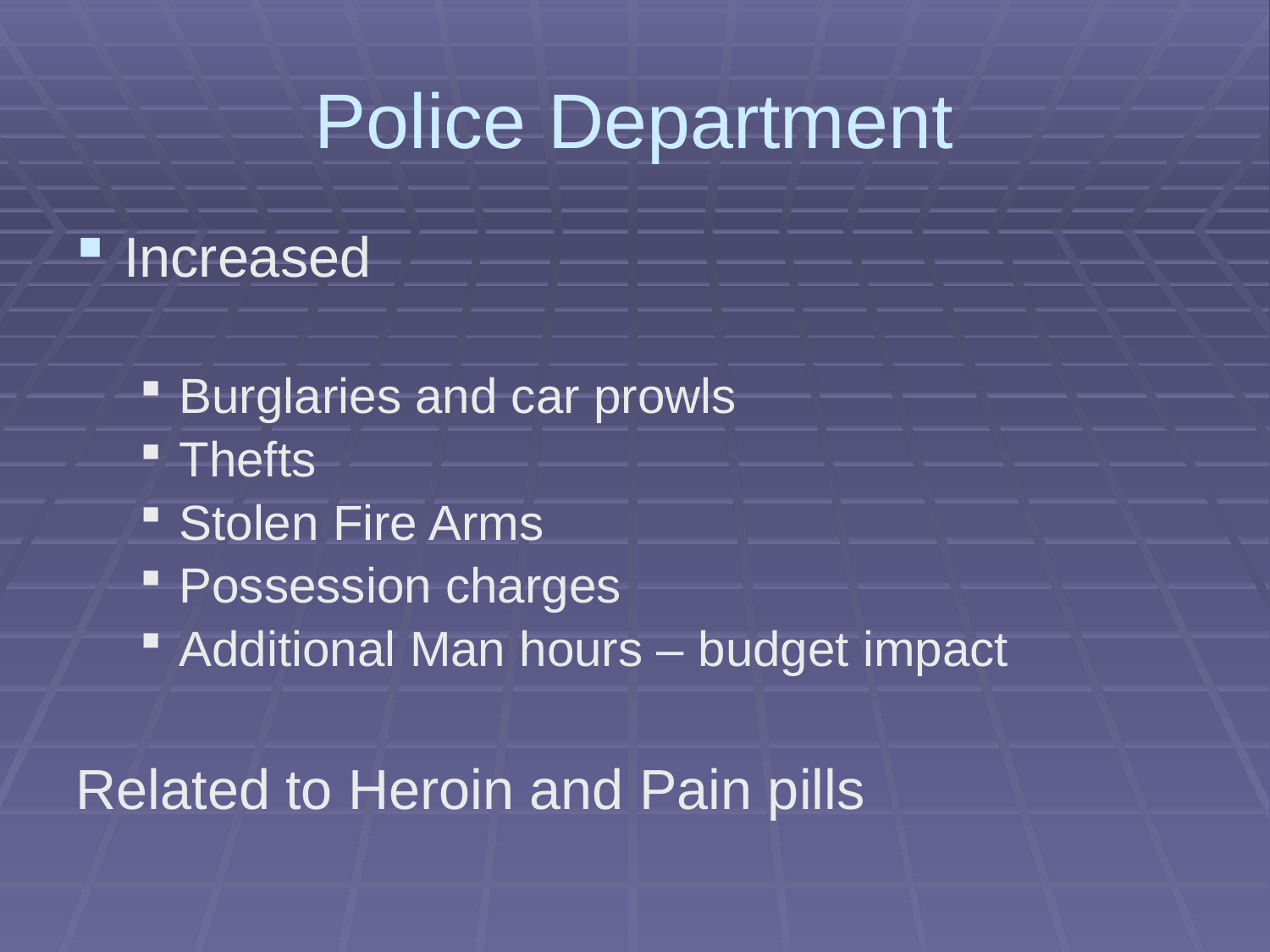

# Police Department
Increased

Burglaries and car prowls
Thefts
Stolen Fire Arms
Possession charges
Additional Man hours – budget impact

Related to Heroin and Pain pills